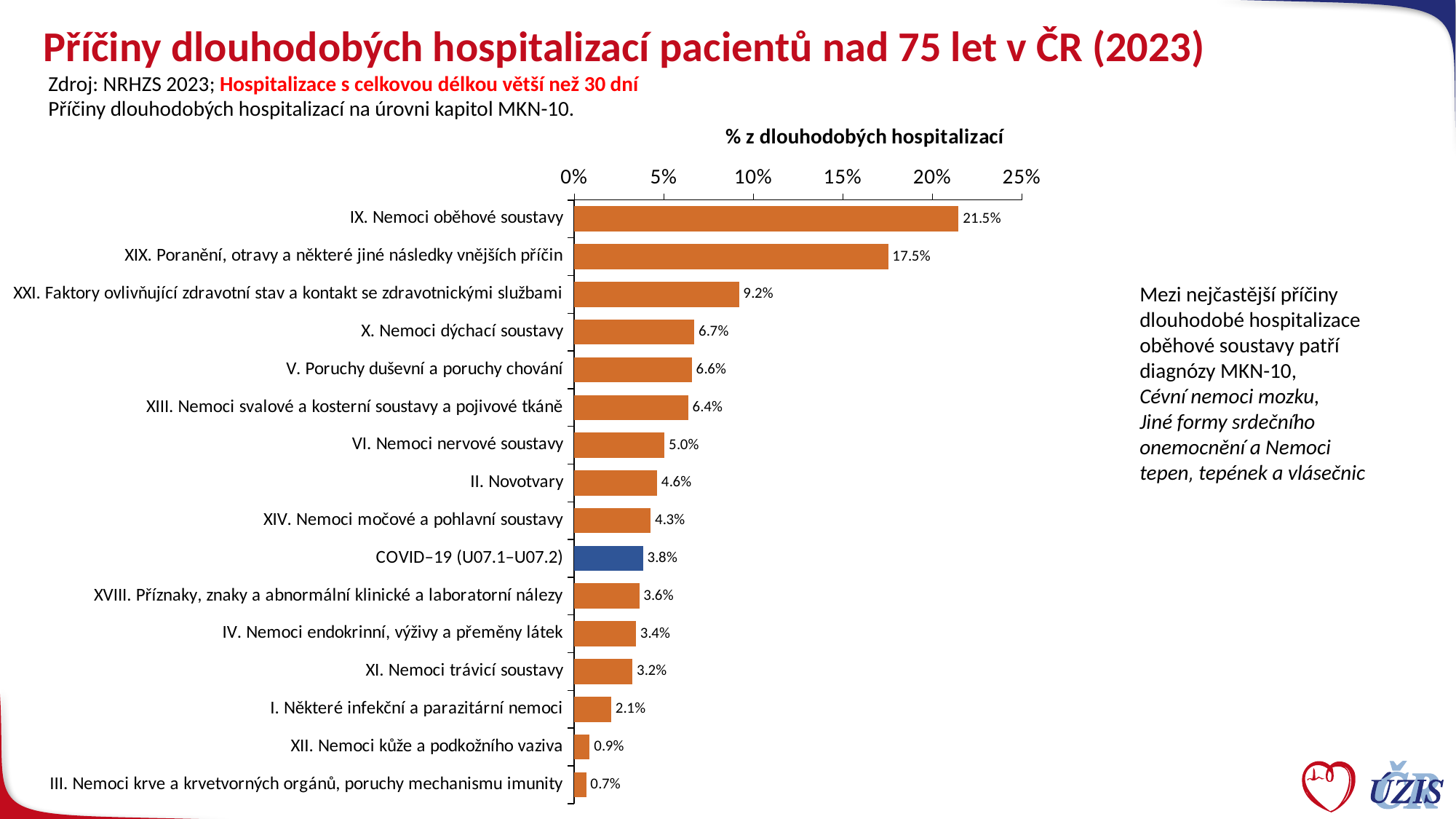

# Příčiny dlouhodobých hospitalizací pacientů nad 75 let v ČR (2023)
Zdroj: NRHZS 2023; Hospitalizace s celkovou délkou větší než 30 dní
Příčiny dlouhodobých hospitalizací na úrovni kapitol MKN-10.

### Chart

| Category | ČR |
|---|---|
| IX. Nemoci oběhové soustavy | 0.2146736118807492 |
| XIX. Poranění, otravy a některé jiné následky vnějších příčin | 0.17536665558387823 |
| XXI. Faktory ovlivňující zdravotní stav a kontakt se zdravotnickými službami | 0.0919871439654217 |
| X. Nemoci dýchací soustavy | 0.06699545605674388 |
| V. Poruchy duševní a poruchy chování | 0.06572093538734346 |
| XIII. Nemoci svalové a kosterní soustavy a pojivové tkáně | 0.06365214821382394 |
| VI. Nemoci nervové soustavy | 0.05040821604048912 |
| II. Novotvary | 0.046289113007499355 |
| XIV. Nemoci močové a pohlavní soustavy | 0.0426502641397909 |
| COVID–19 (U07.1–U07.2) | 0.03838339059440689 |
| XVIII. Příznaky, znaky a abnormální klinické a laboratorní nálezy | 0.036333074734936646 |
| IV. Nemoci endokrinní, výživy a přeměny látek | 0.034430529387860655 |
| XI. Nemoci trávicí soustavy | 0.03247257009863682 |
| I. Některé infekční a parazitární nemoci | 0.020613986478998116 |
| XII. Nemoci kůže a podkožního vaziva | 0.0085706897188666 |
| III. Nemoci krve a krvetvorných orgánů, poruchy mechanismu imunity | 0.006649673057741327 |
Mezi nejčastější příčiny dlouhodobé hospitalizace oběhové soustavy patří diagnózy MKN-10,
Cévní nemoci mozku,
Jiné formy srdečního onemocnění a Nemoci tepen‚ tepének a vlásečnic